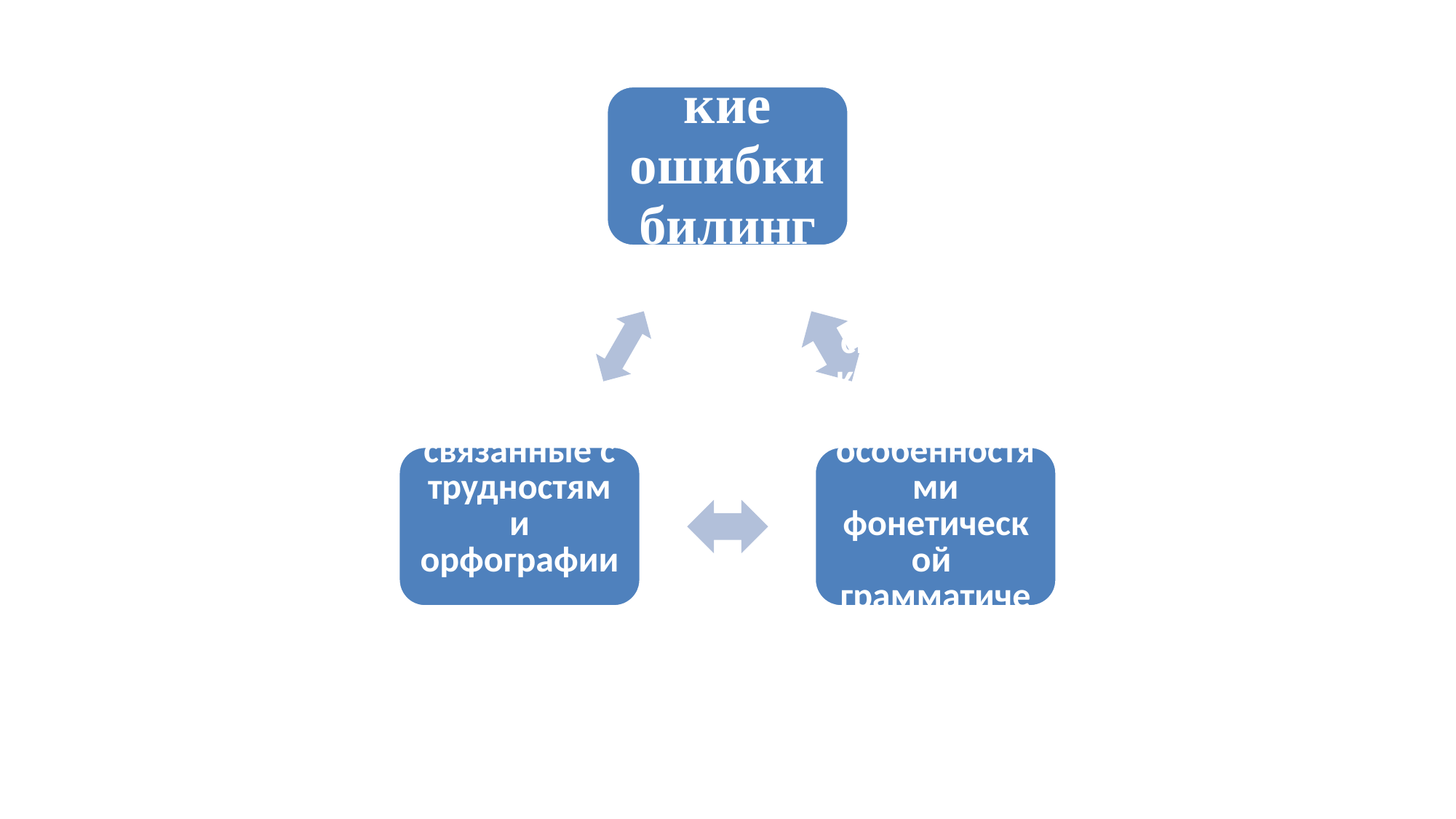

грамматической систем родного языка
ошибки, связанные с трудностями орфографии